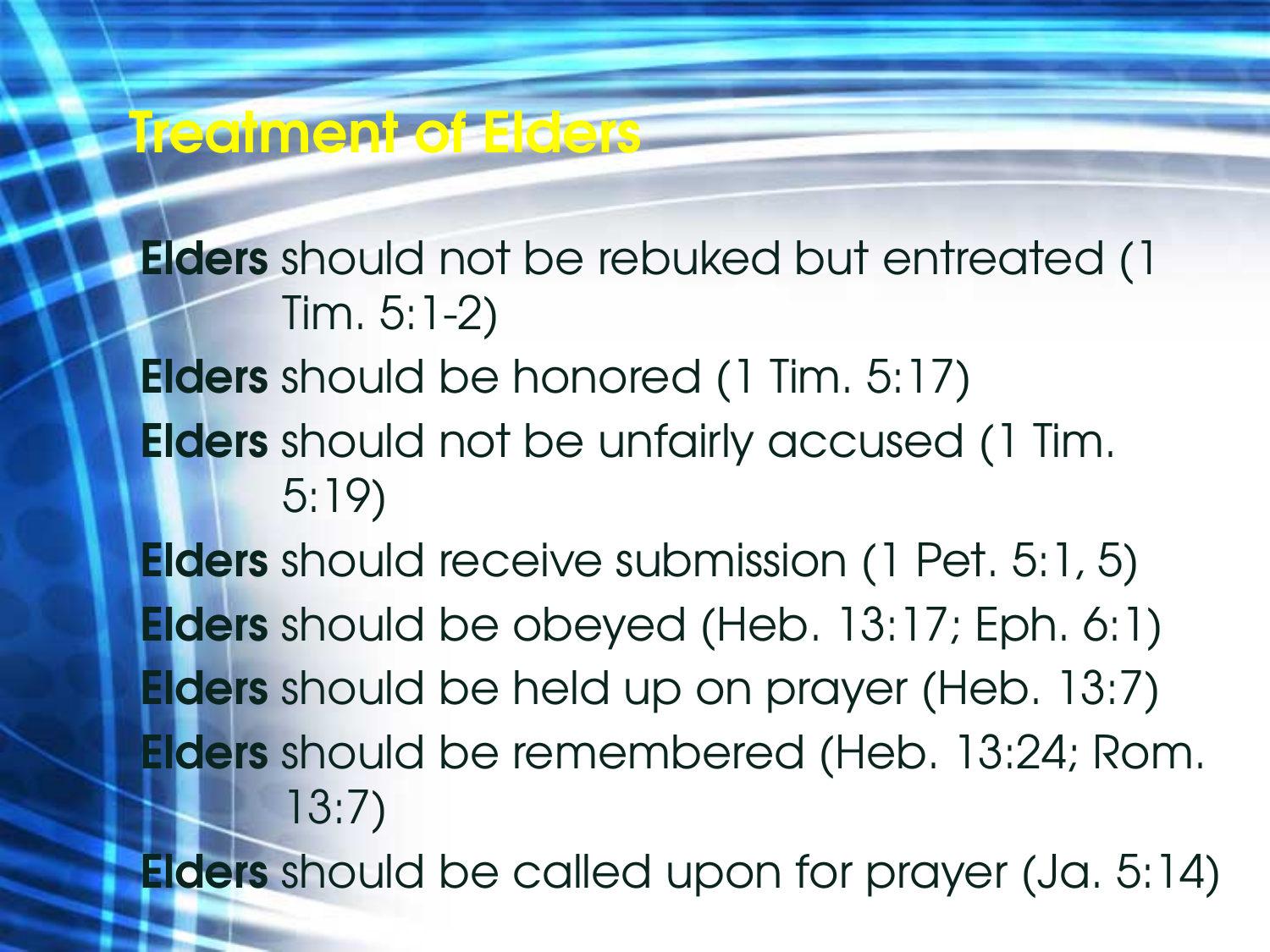

# Treatment of Elders
Elders should not be rebuked but entreated (1 Tim. 5:1-2)
Elders should be honored (1 Tim. 5:17)
Elders should not be unfairly accused (1 Tim. 5:19)
Elders should receive submission (1 Pet. 5:1, 5)
Elders should be obeyed (Heb. 13:17; Eph. 6:1)
Elders should be held up on prayer (Heb. 13:7)
Elders should be remembered (Heb. 13:24; Rom. 13:7)
Elders should be called upon for prayer (Ja. 5:14)